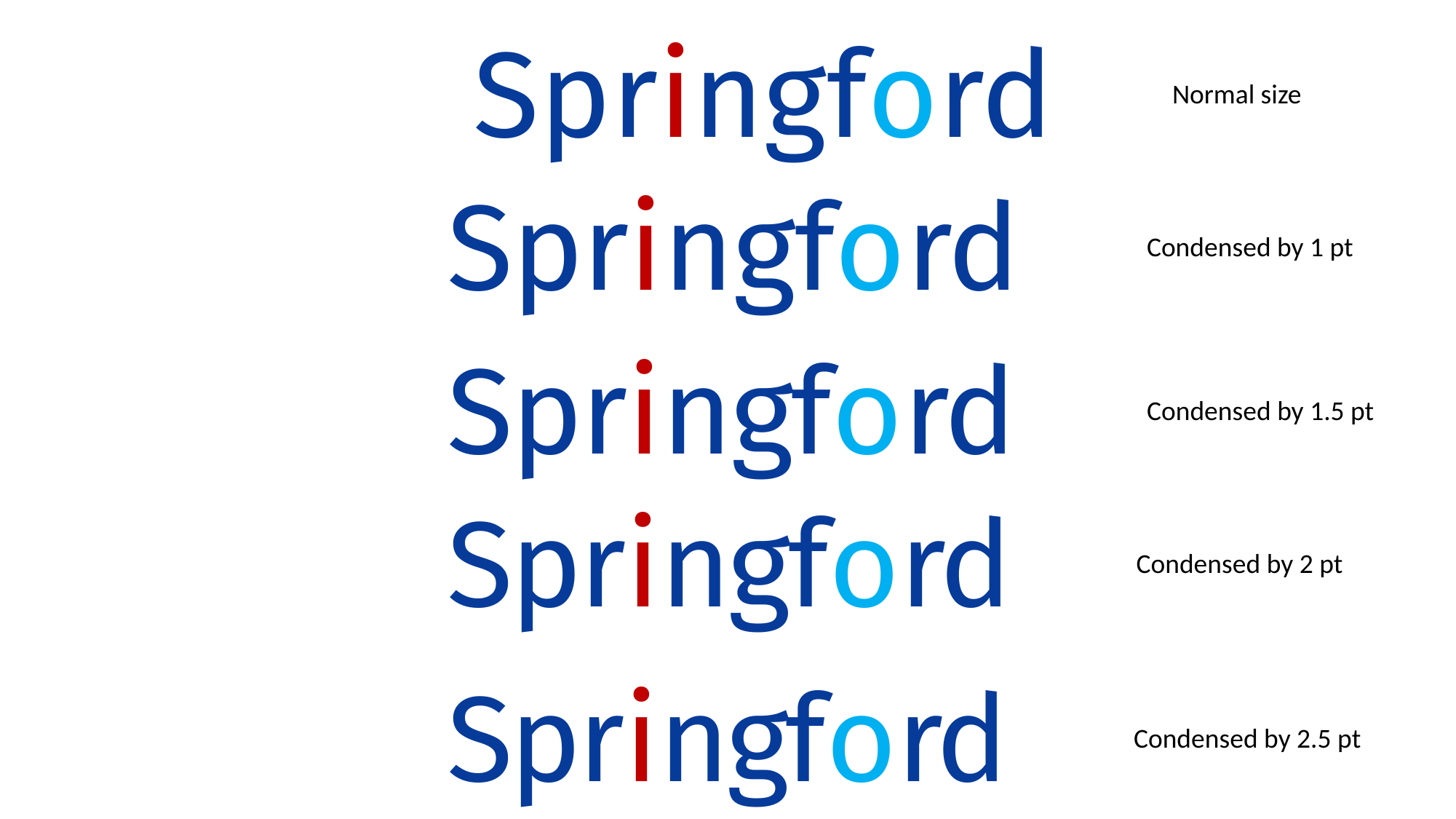

Springford
Normal size
Springford
Condensed by 1 pt
Springford
Condensed by 1.5 pt
Springford
Condensed by 2 pt
Springford
Condensed by 2.5 pt